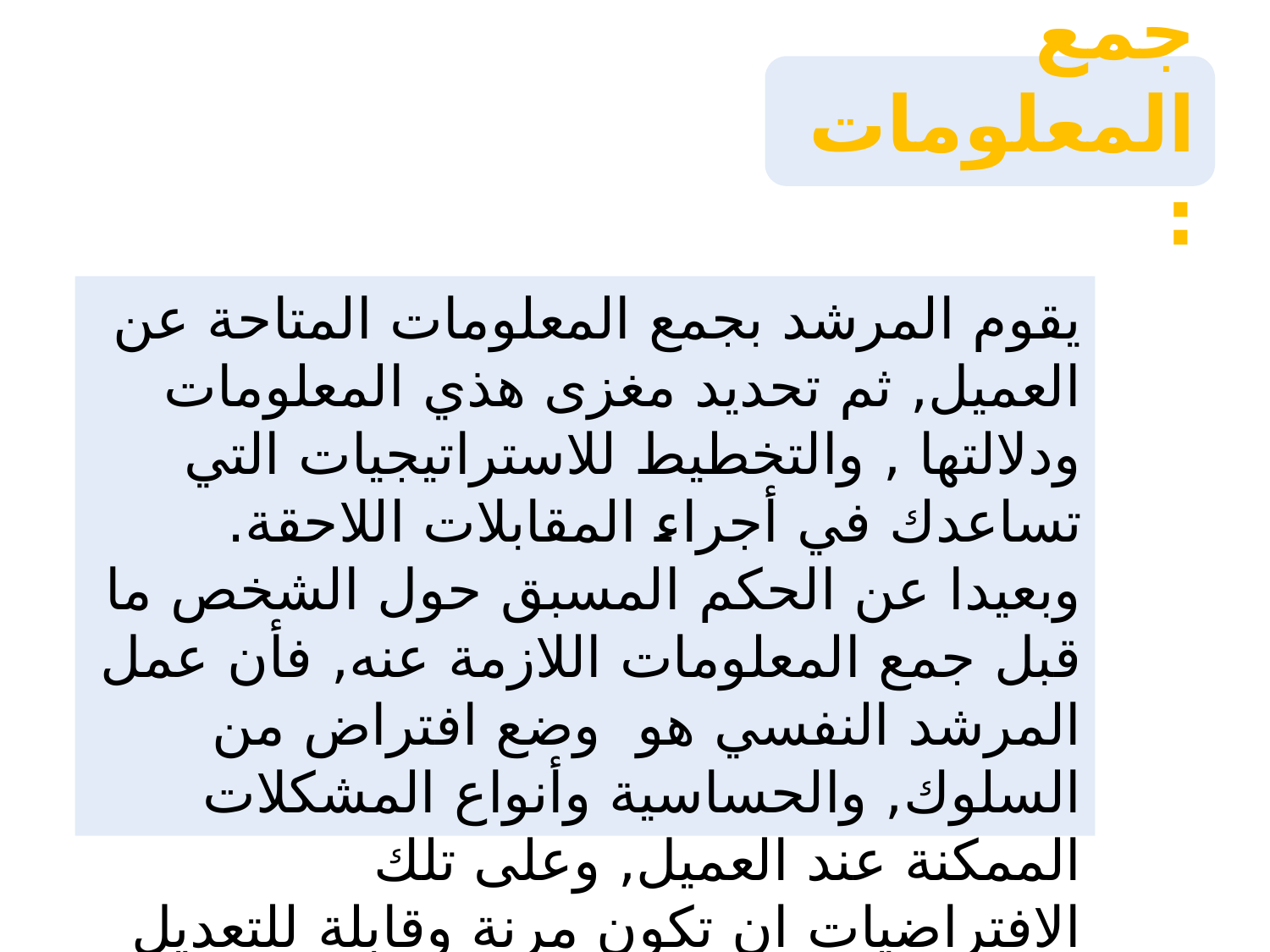

جمع المعلومات:
يقوم المرشد بجمع المعلومات المتاحة عن العميل, ثم تحديد مغزى هذي المعلومات ودلالتها , والتخطيط للاستراتيجيات التي تساعدك في أجراء المقابلات اللاحقة. وبعيدا عن الحكم المسبق حول الشخص ما قبل جمع المعلومات اللازمة عنه, فأن عمل المرشد النفسي هو  وضع افتراض من السلوك, والحساسية وأنواع المشكلات الممكنة عند العميل, وعلى تلك الافتراضيات ان تكون مرنة وقابلة للتعديل استنادا الى خبرات العميل.